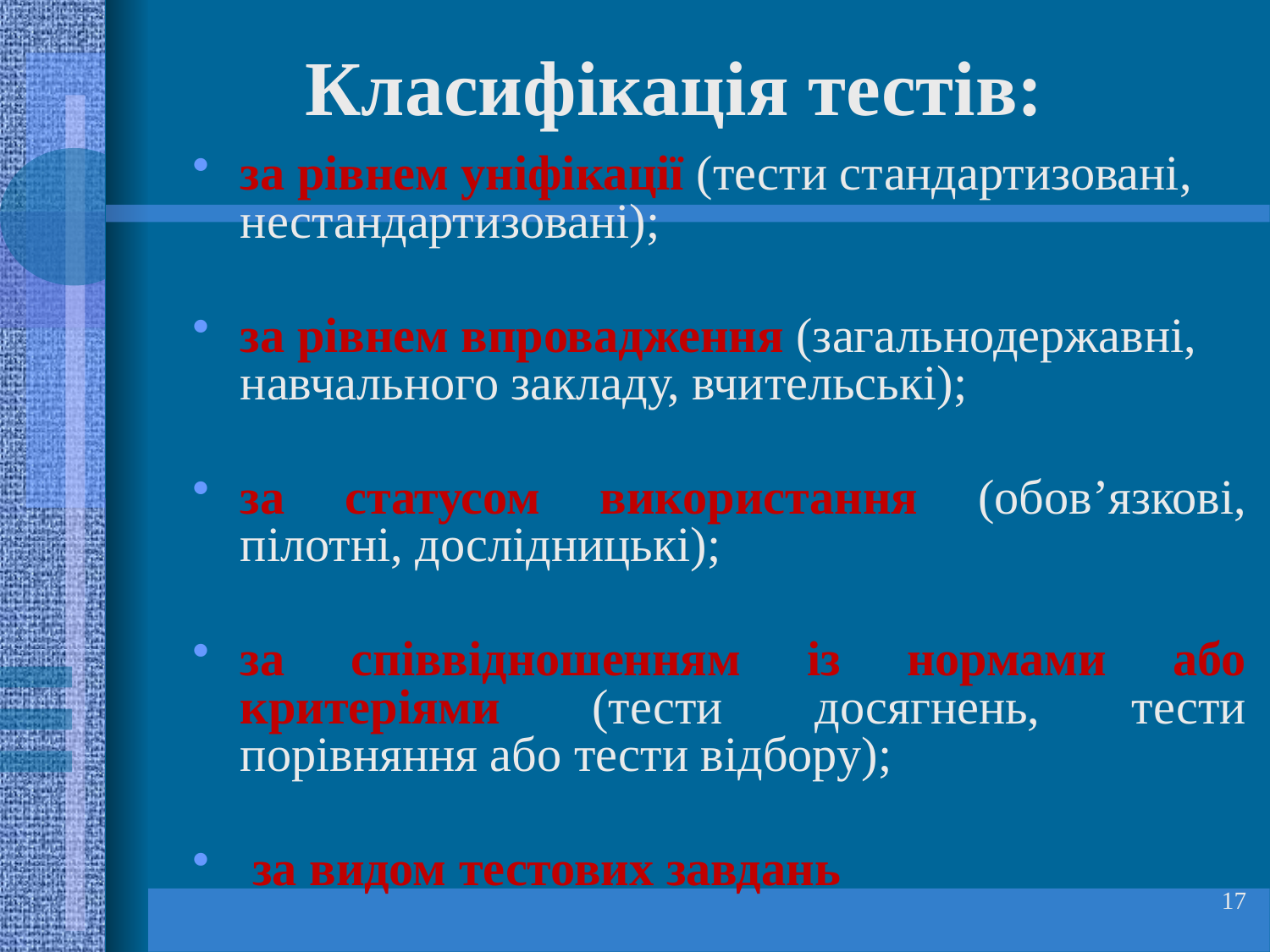

# Класифікація тестів:
за рівнем уніфікації (тести стандартизовані, нестандартизовані);

за рівнем впровадження (загальнодержавні, навчального закладу, вчительські);

за статусом використання (обов’язкові, пілотні, дослідницькі);

за співвідношенням із нормами або критеріями (тести досягнень, тести порівняння або тести відбору);

 за видом тестових завдань

17